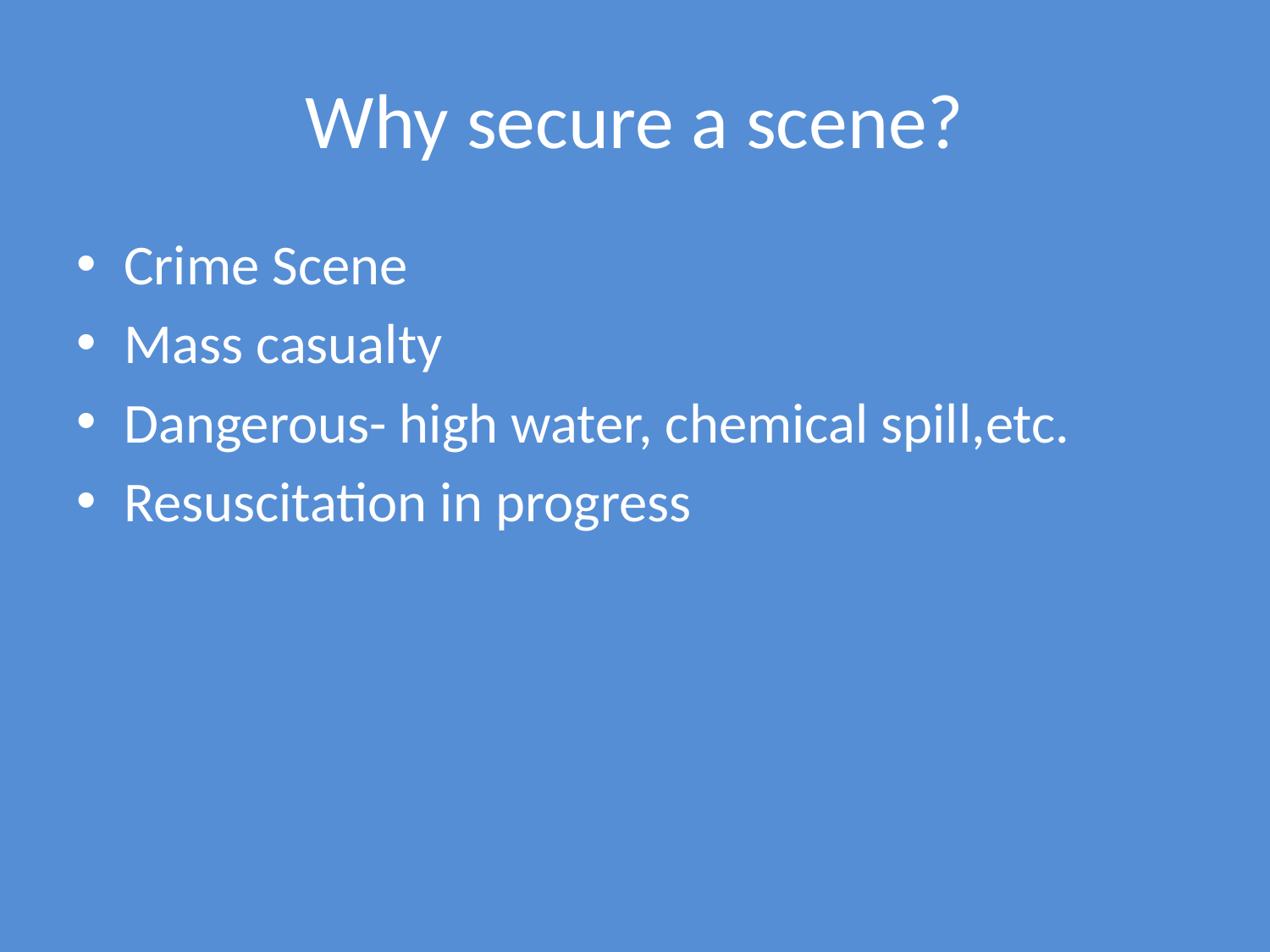

# Why secure a scene?
Crime Scene
Mass casualty
Dangerous- high water, chemical spill,etc.
Resuscitation in progress